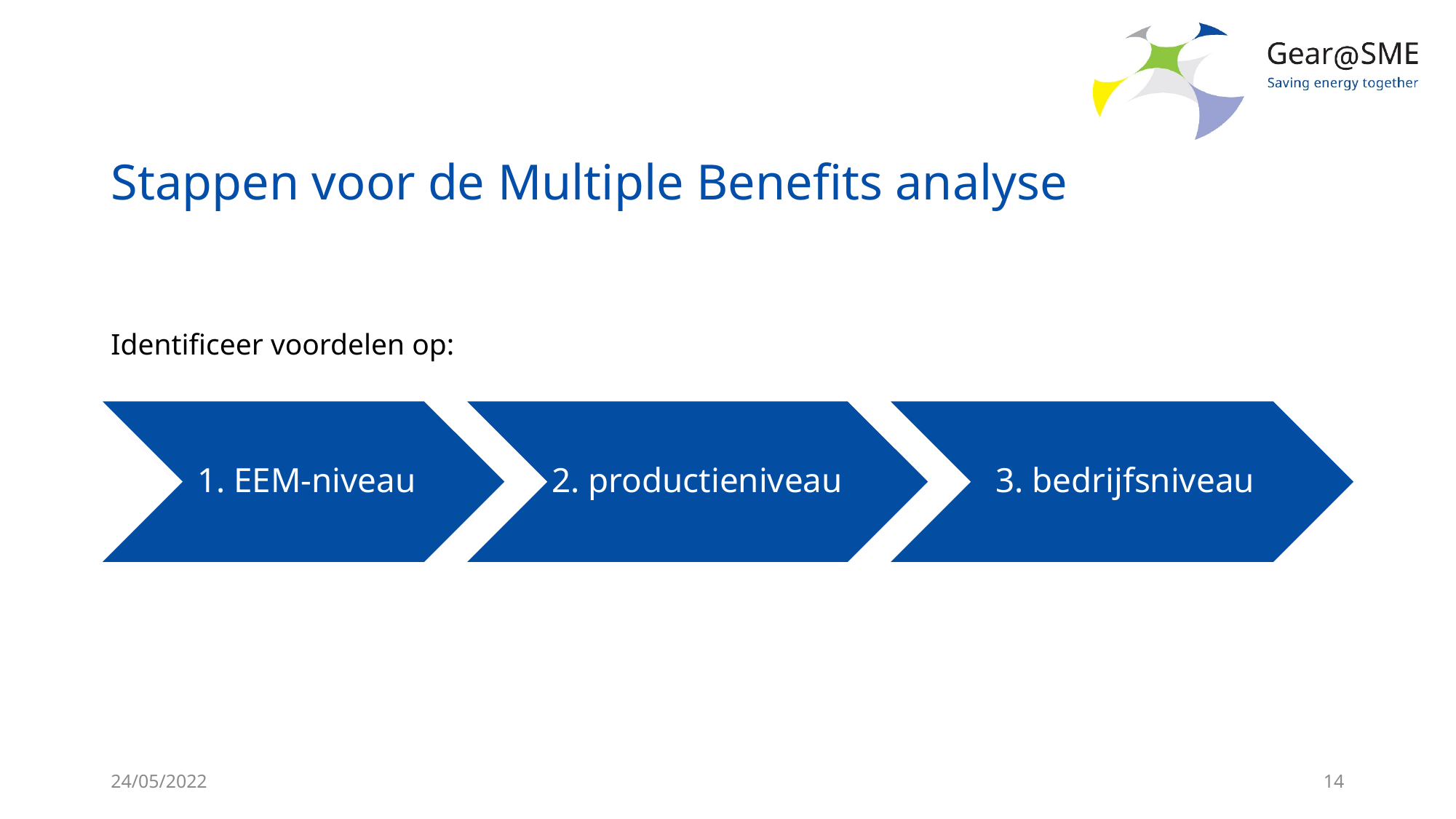

# Stappen voor de Multiple Benefits analyse
1. EEM-niveau
2. productieniveau
3. bedrijfsniveau

Identificeer voordelen op:

24/05/2022
14